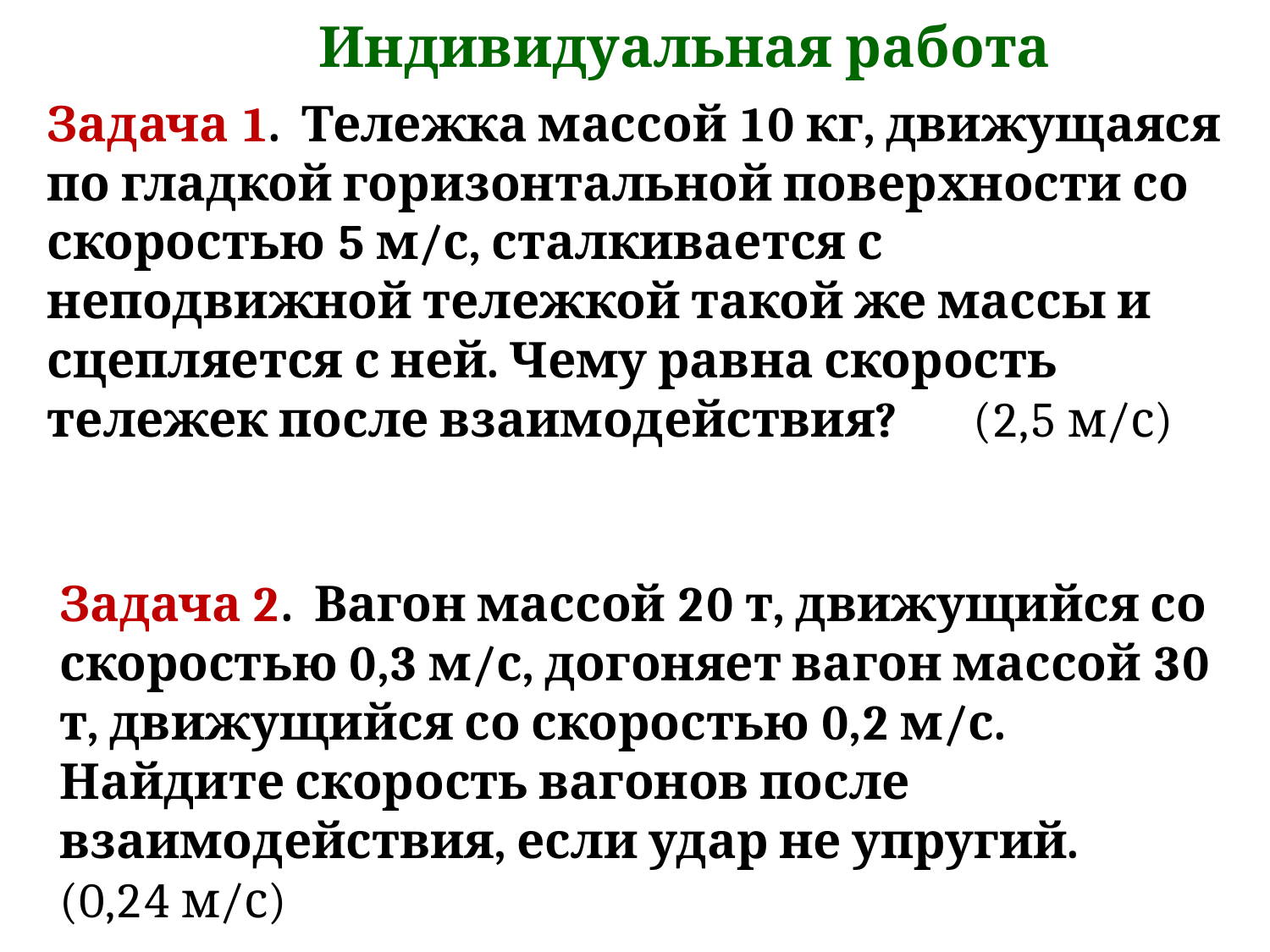

Индивидуальная работа
Задача 1.  Тележка массой 10 кг, движущаяся по гладкой горизонтальной поверхности со скоростью 5 м/с, сталкивается с неподвижной тележкой такой же массы и сцепляется с ней. Чему равна скорость тележек после взаимодействия?       (2,5 м/с)
Задача 2.  Вагон массой 20 т, движущийся со скоростью 0,3 м/с, догоняет вагон массой 30 т, движущийся со скоростью 0,2 м/с. Найдите скорость вагонов после взаимодействия, если удар не упругий.          (0,24 м/с)